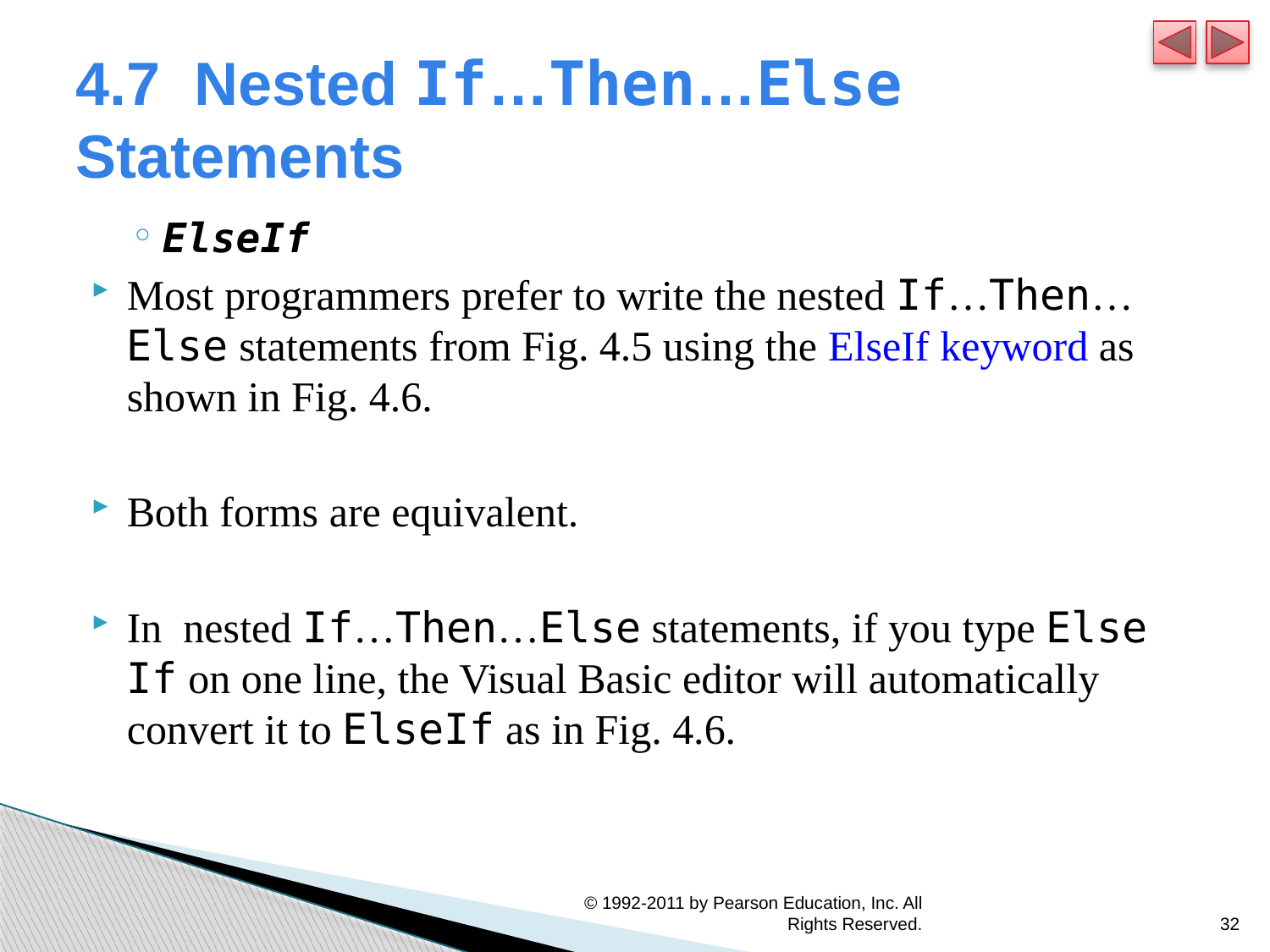

# 4.7  Nested If…Then…Else Statements
ElseIf
Most programmers prefer to write the nested If…Then…Else statements from Fig. 4.5 using the ElseIf keyword as shown in Fig. 4.6.

Both forms are equivalent.

In  nested If…Then…Else statements, if you type Else If on one line, the Visual Basic editor will automatically convert it to ElseIf as in Fig. 4.6.
© 1992-2011 by Pearson Education, Inc. All Rights Reserved.
32